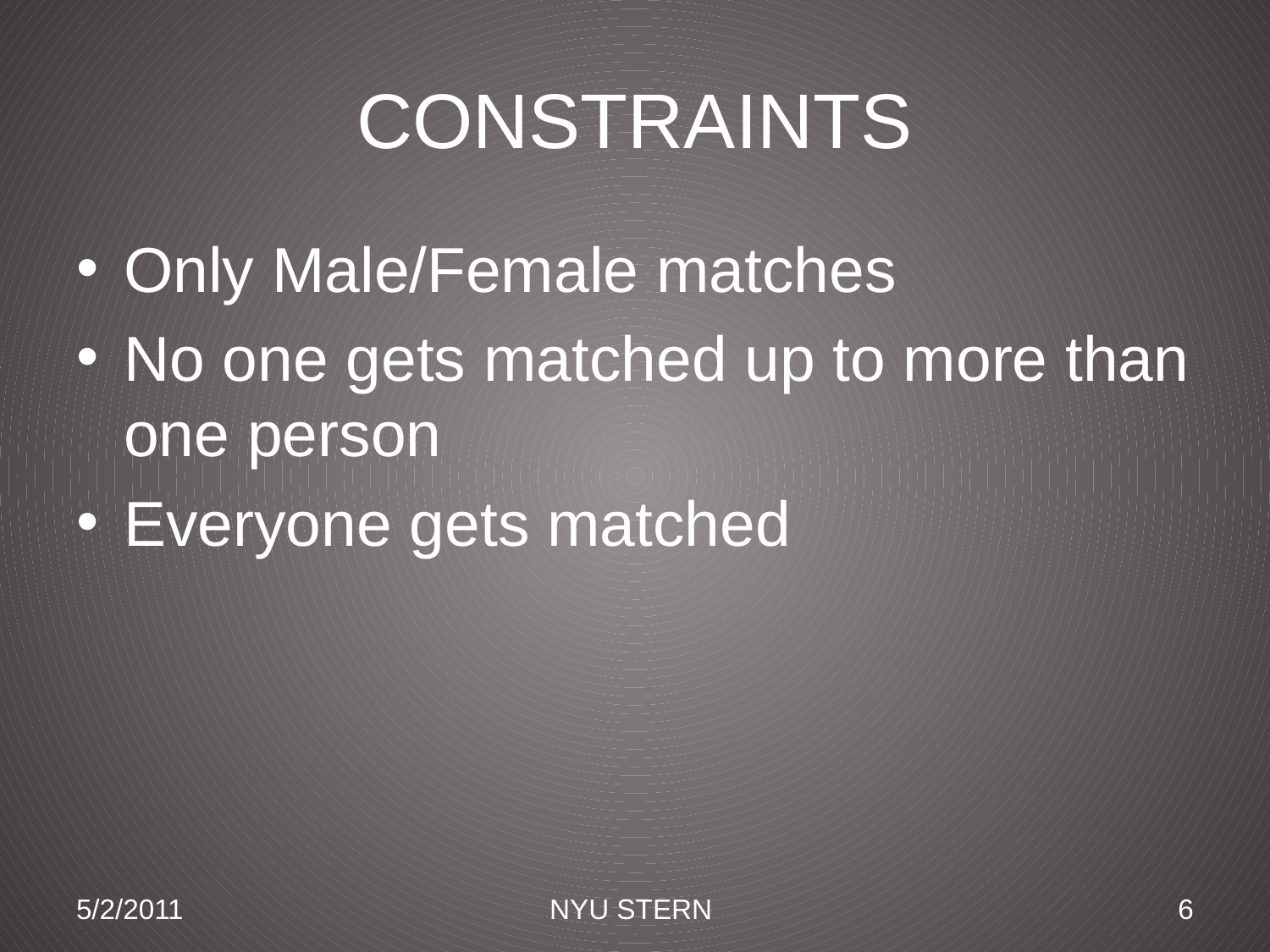

# CONSTRAINTS
Only Male/Female matches
No one gets matched up to more than one person
Everyone gets matched
5/2/2011
NYU STERN
6